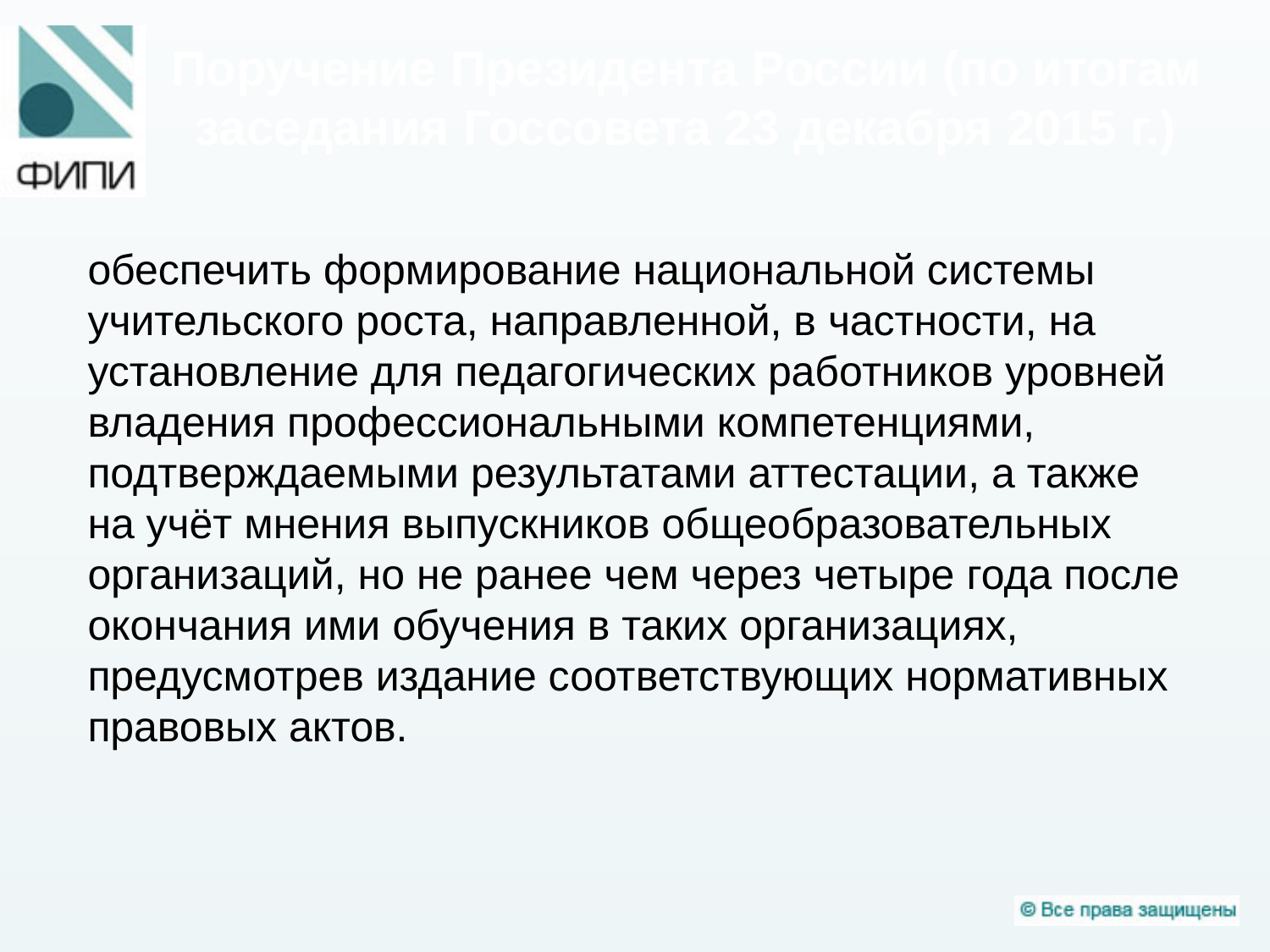

# Поручение Президента России (по итогам заседания Госсовета 23 декабря 2015 г.)
обеспечить формирование национальной системы учительского роста, направленной, в частности, на установление для педагогических работников уровней владения профессиональными компетенциями, подтверждаемыми результатами аттестации, а также на учёт мнения выпускников общеобразовательных организаций, но не ранее чем через четыре года после окончания ими обучения в таких организациях, предусмотрев издание соответствующих нормативных правовых актов.